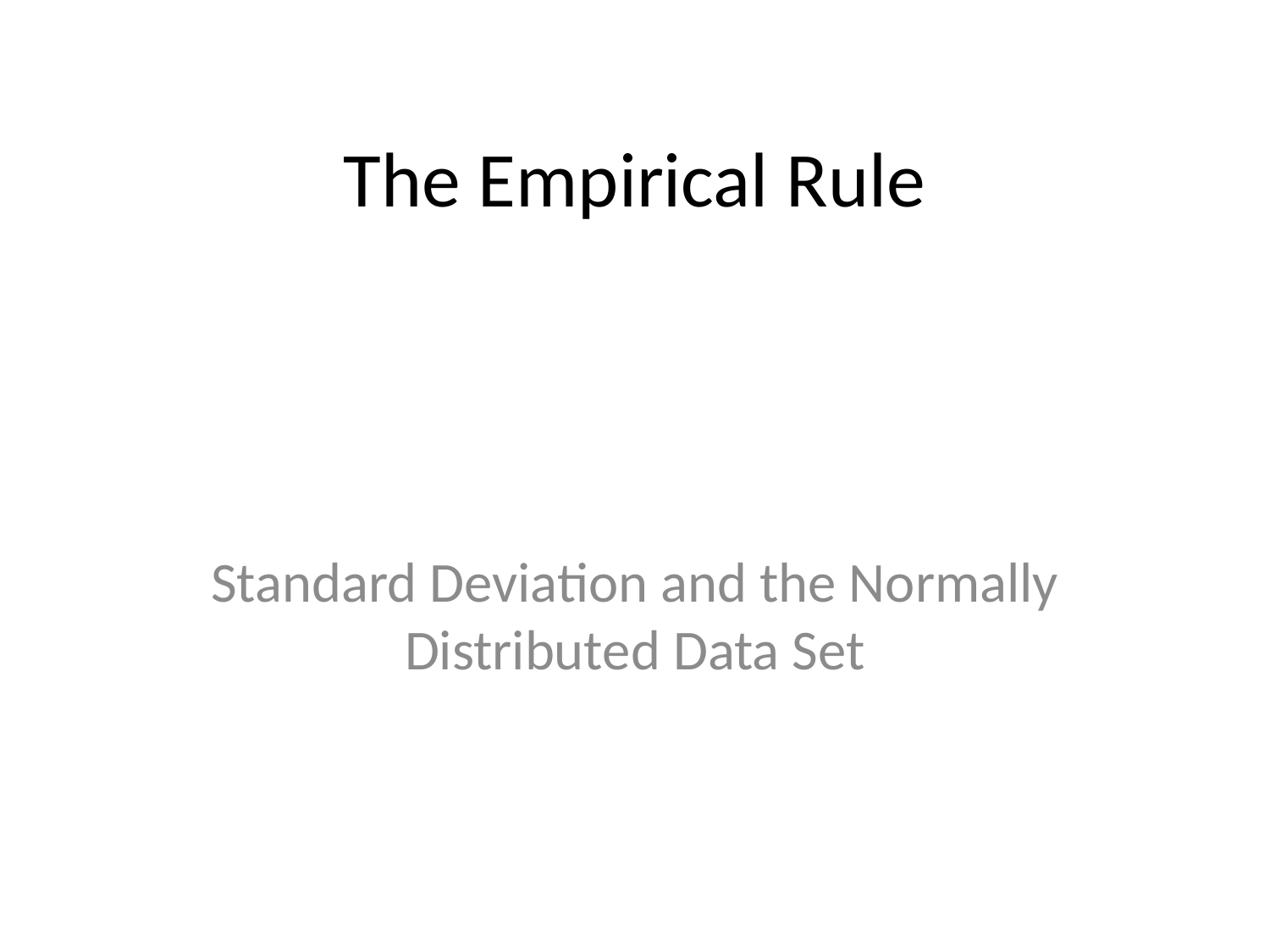

# The Empirical Rule
Standard Deviation and the Normally Distributed Data Set